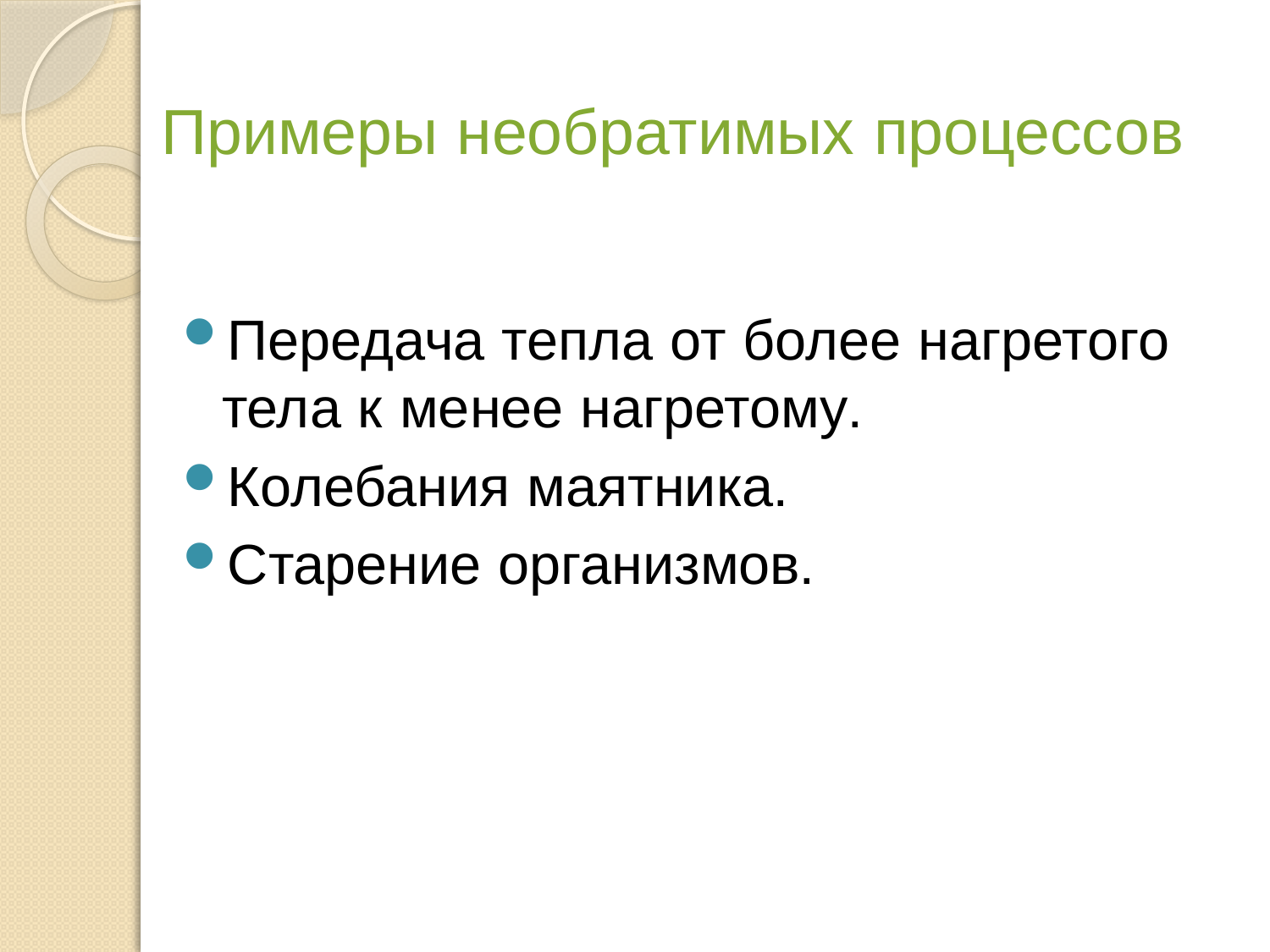

# Примеры необратимых процессов
Передача тепла от более нагретого тела к менее нагретому.
Колебания маятника.
Старение организмов.